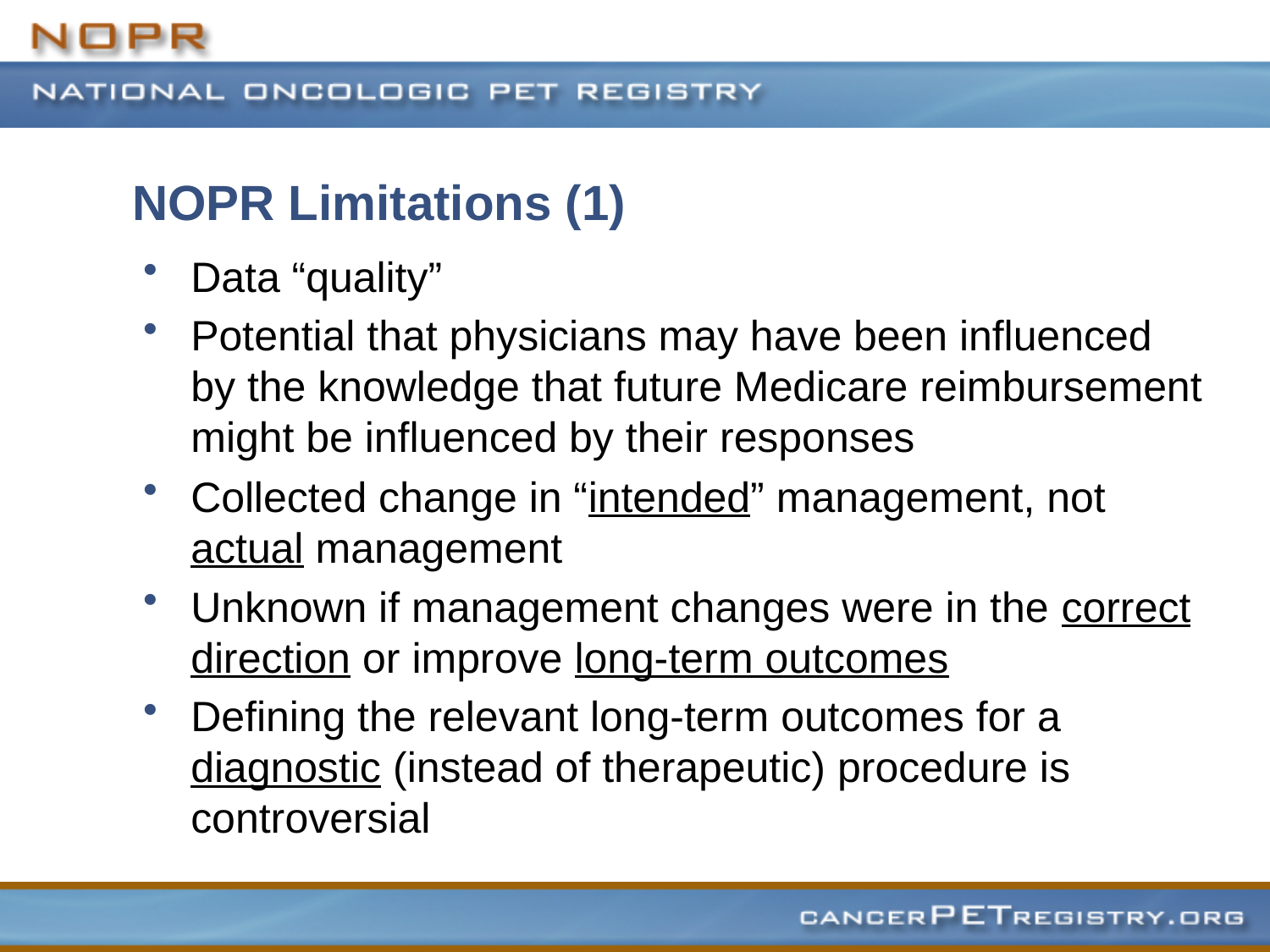

# NOPR Limitations (1)
Data “quality”
Potential that physicians may have been influenced by the knowledge that future Medicare reimbursement might be influenced by their responses
Collected change in “intended” management, not actual management
Unknown if management changes were in the correct direction or improve long-term outcomes
Defining the relevant long-term outcomes for a diagnostic (instead of therapeutic) procedure is controversial